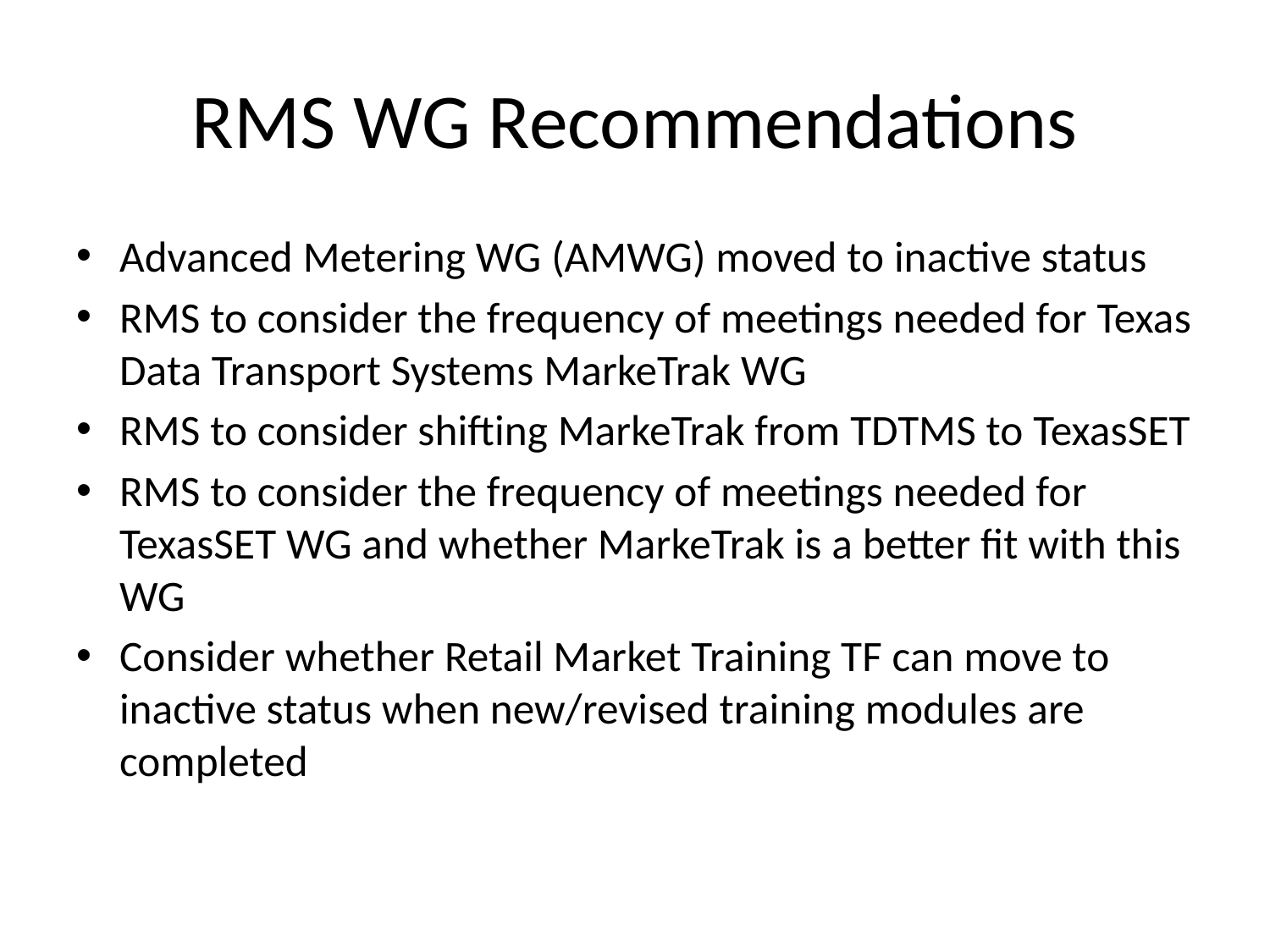

# RMS WG Recommendations
Advanced Metering WG (AMWG) moved to inactive status
RMS to consider the frequency of meetings needed for Texas Data Transport Systems MarkeTrak WG
RMS to consider shifting MarkeTrak from TDTMS to TexasSET
RMS to consider the frequency of meetings needed for TexasSET WG and whether MarkeTrak is a better fit with this WG
Consider whether Retail Market Training TF can move to inactive status when new/revised training modules are completed